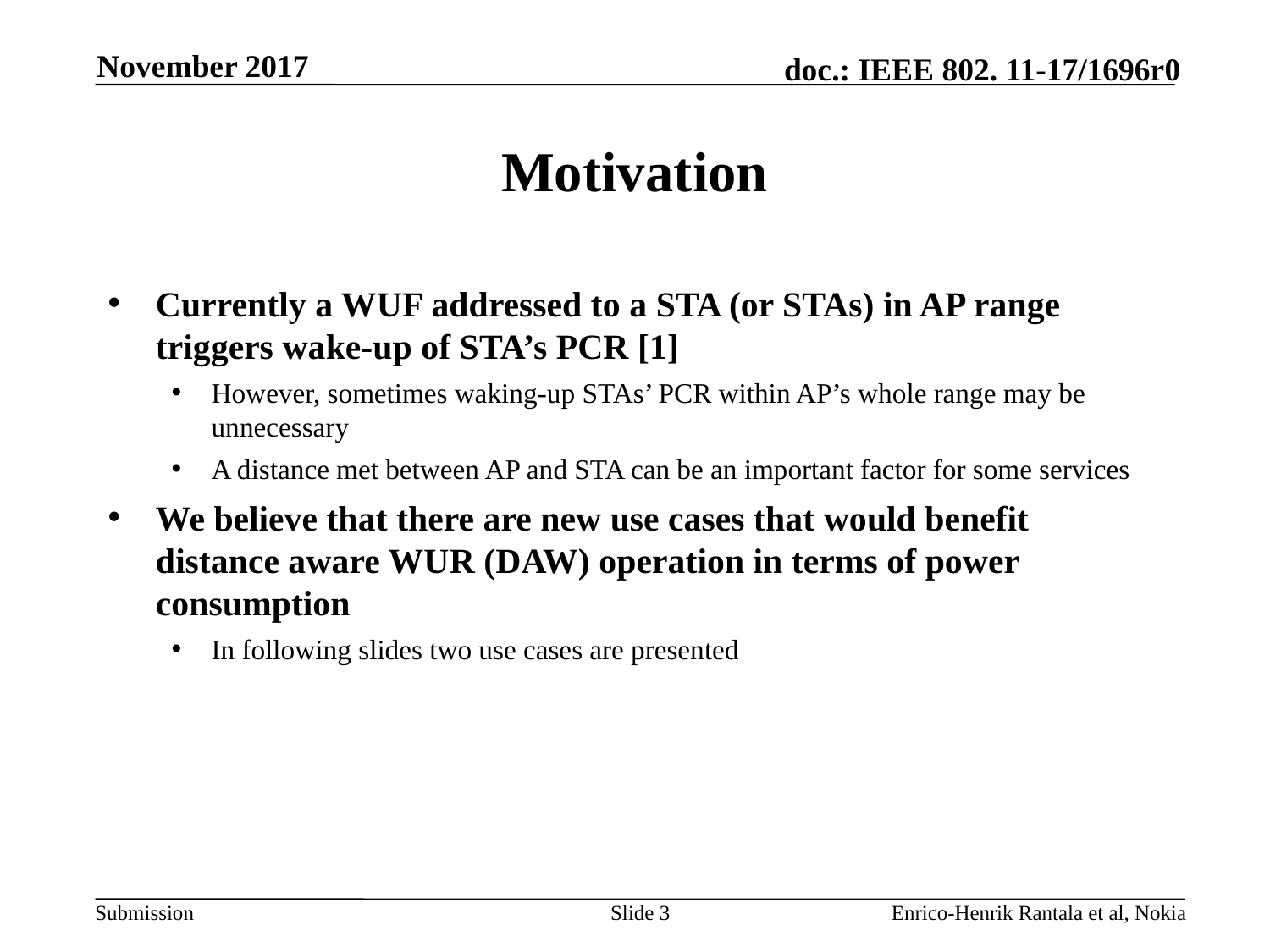

November 2017
# Motivation
Currently a WUF addressed to a STA (or STAs) in AP range triggers wake-up of STA’s PCR [1]
However, sometimes waking-up STAs’ PCR within AP’s whole range may be unnecessary
A distance met between AP and STA can be an important factor for some services
We believe that there are new use cases that would benefit distance aware WUR (DAW) operation in terms of power consumption
In following slides two use cases are presented
Slide 3
Enrico-Henrik Rantala et al, Nokia